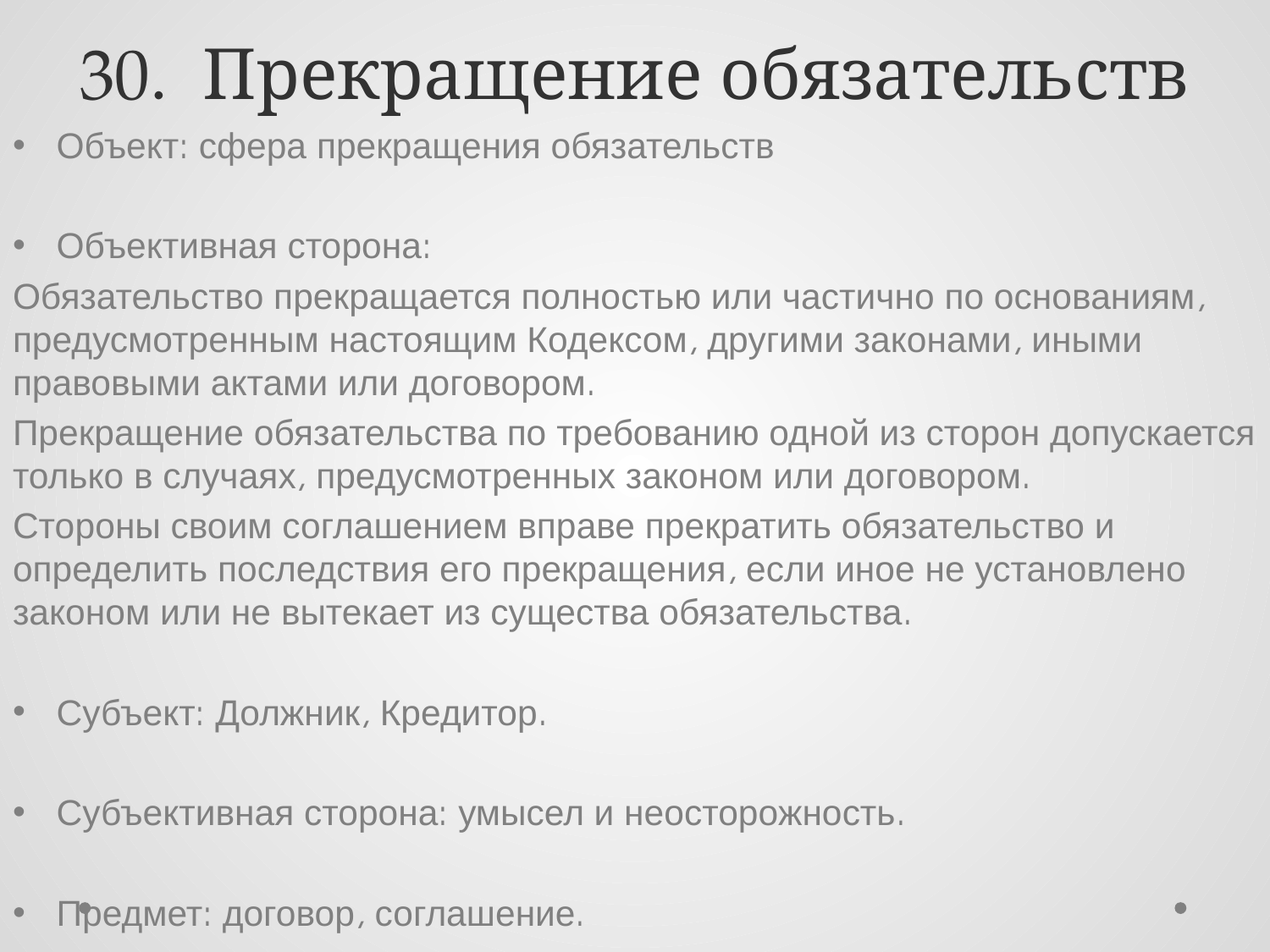

# 30.  Прекращение обязательств
Объект: сфера прекращения обязательств

Объективная сторона:
Обязательство прекращается полностью или частично по основаниям, предусмотренным настоящим Кодексом, другими законами, иными правовыми актами или договором.
Прекращение обязательства по требованию одной из сторон допускается только в случаях, предусмотренных законом или договором.
Стороны своим соглашением вправе прекратить обязательство и определить последствия его прекращения, если иное не установлено законом или не вытекает из существа обязательства.

Субъект: Должник, Кредитор.

Субъективная сторона: умысел и неосторожность.

Предмет: договор, соглашение.